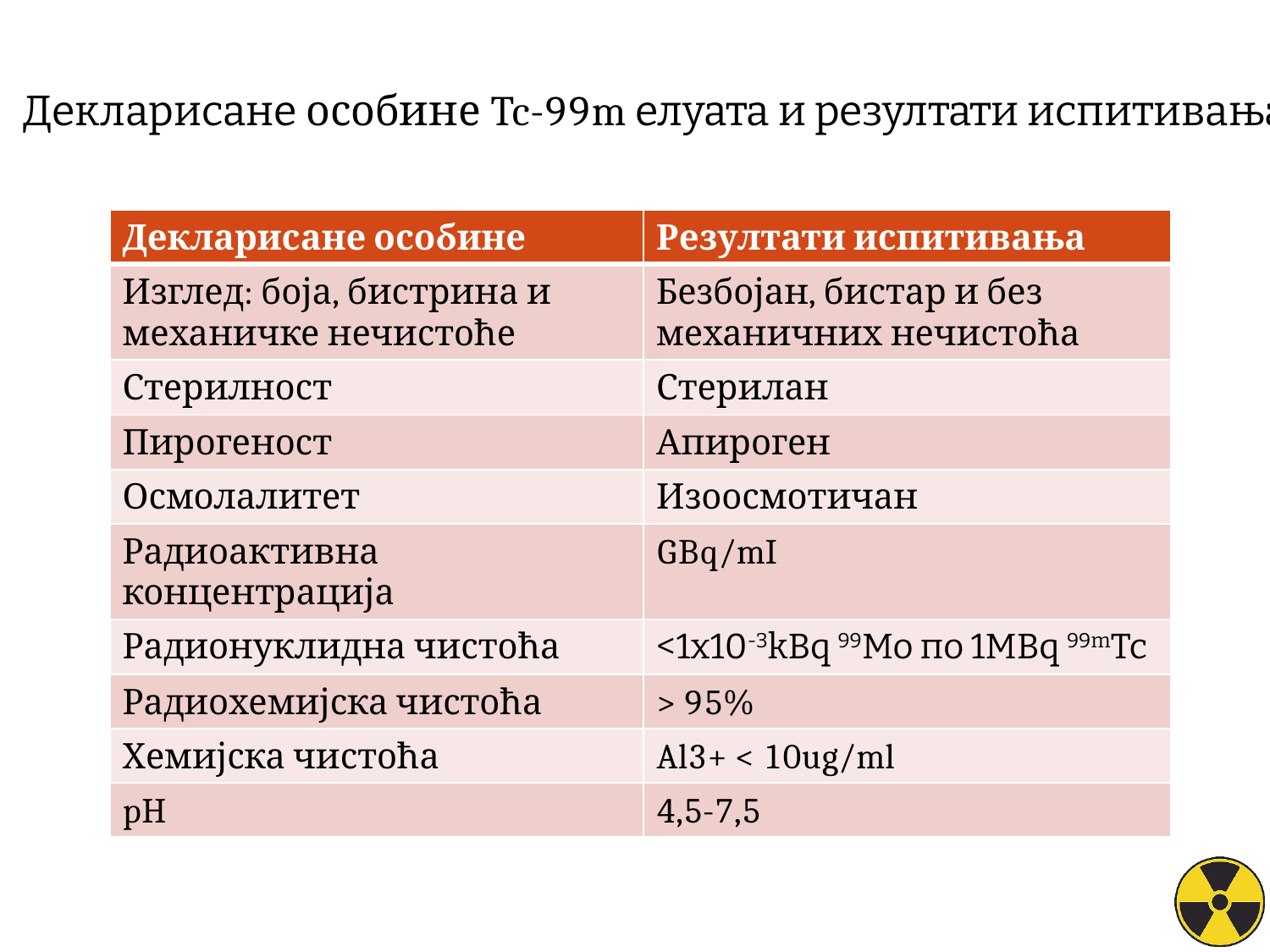

Декларисане особине Tc-99m елуата и резултати испитивања
| Декларисане особине | Резултати испитивања |
| --- | --- |
| Изглед: боја, бистрина и механичке нечистоће | Безбојан, бистар и без механичних нечистоћа |
| Стерилност | Стерилан |
| Пирогеност | Апироген |
| Осмолалитет | Изоосмотичан |
| Радиоактивна концентрација | GBq/mI |
| Радионуклидна чистоћа | <1x10-3kBq 99Mo по 1MBq 99mTc |
| Радиохемијска чистоћа | > 95% |
| Хемијска чистоћа | Al3+ < 10ug/ml |
| pH | 4,5-7,5 |